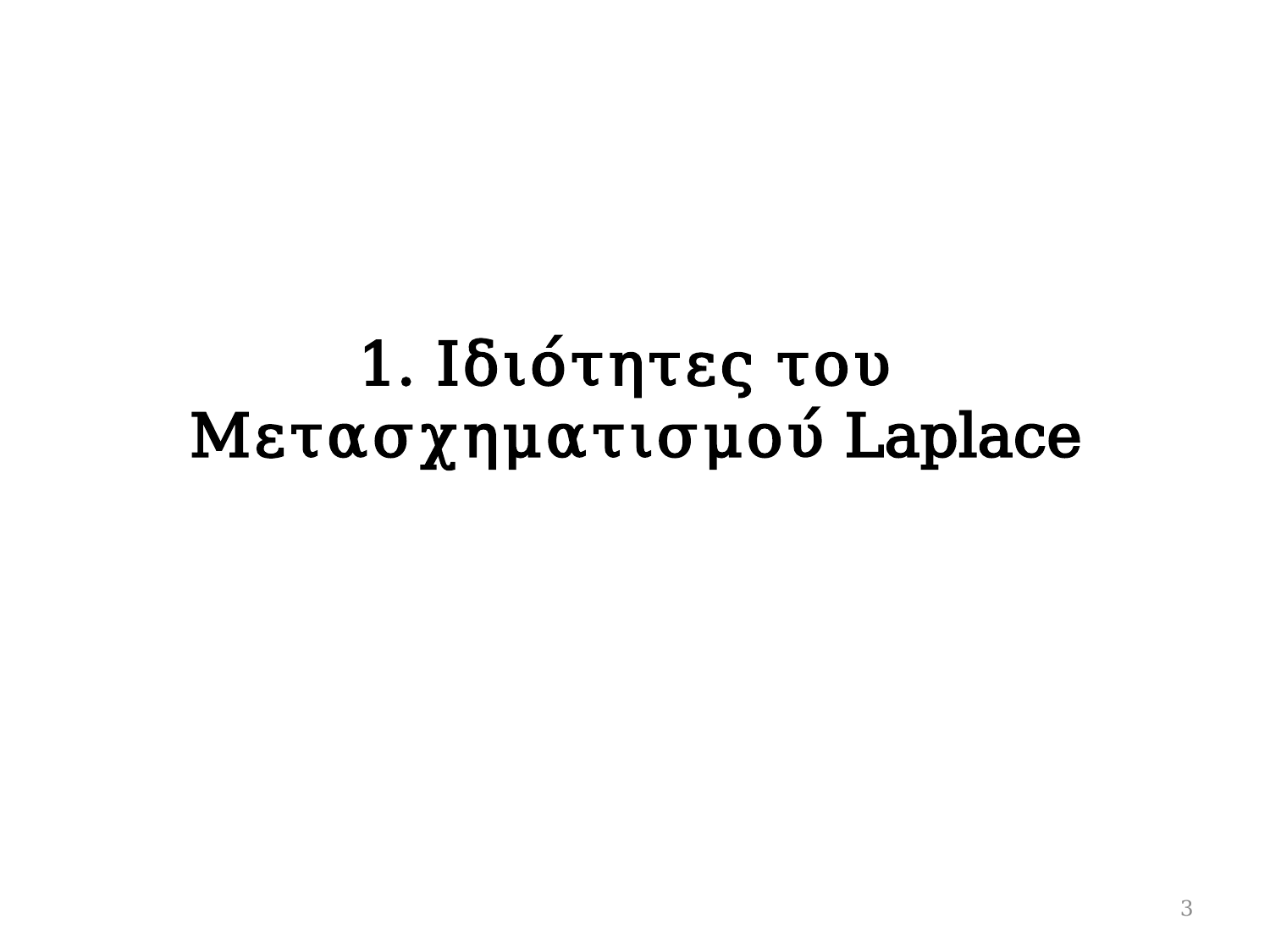

# 1. Ιδιότητες του Μετασχηματισμού Laplace
3